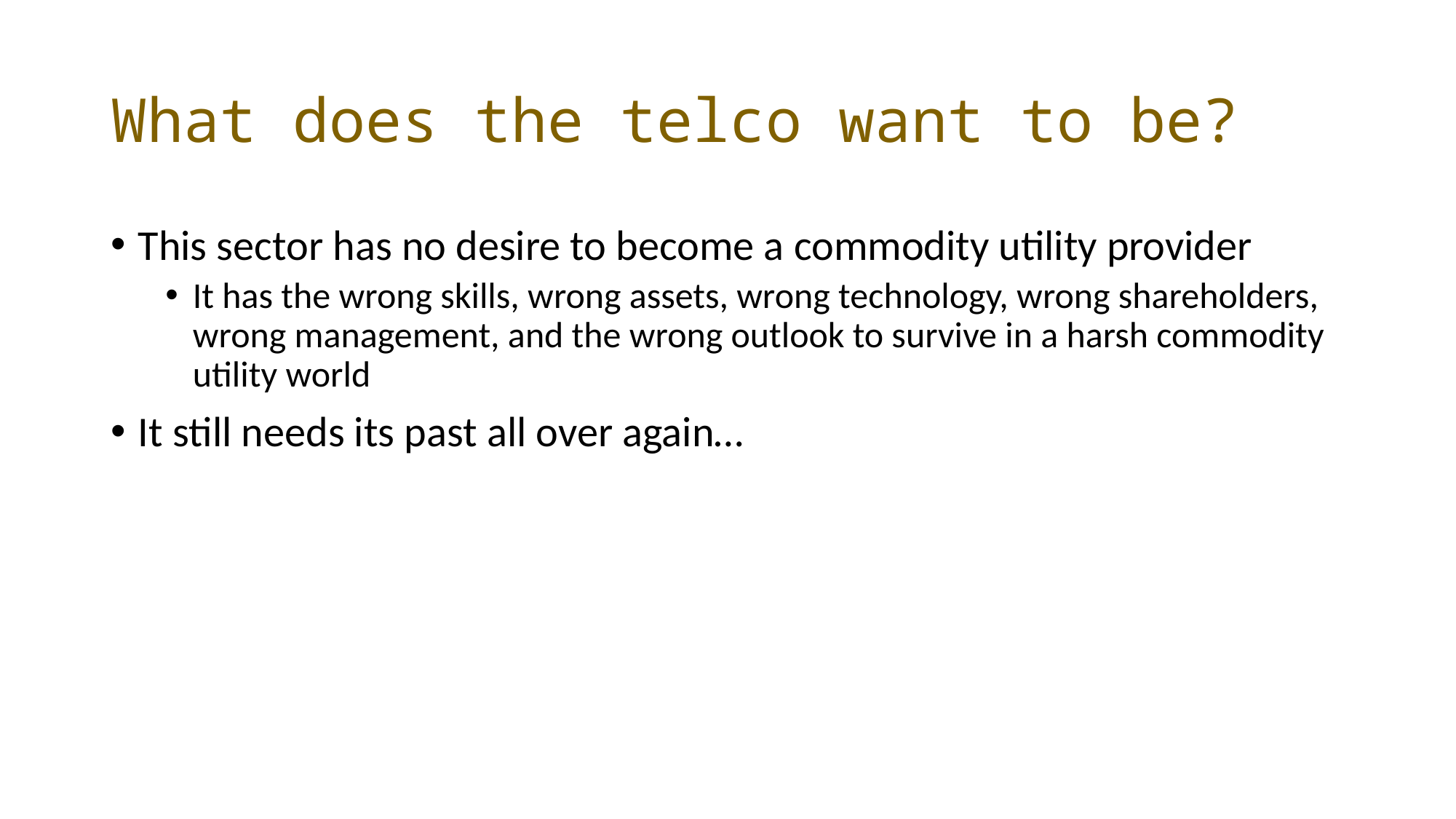

# What does the telco want to be?
This sector has no desire to become a commodity utility provider
It has the wrong skills, wrong assets, wrong technology, wrong shareholders, wrong management, and the wrong outlook to survive in a harsh commodity utility world
It still needs its past all over again…